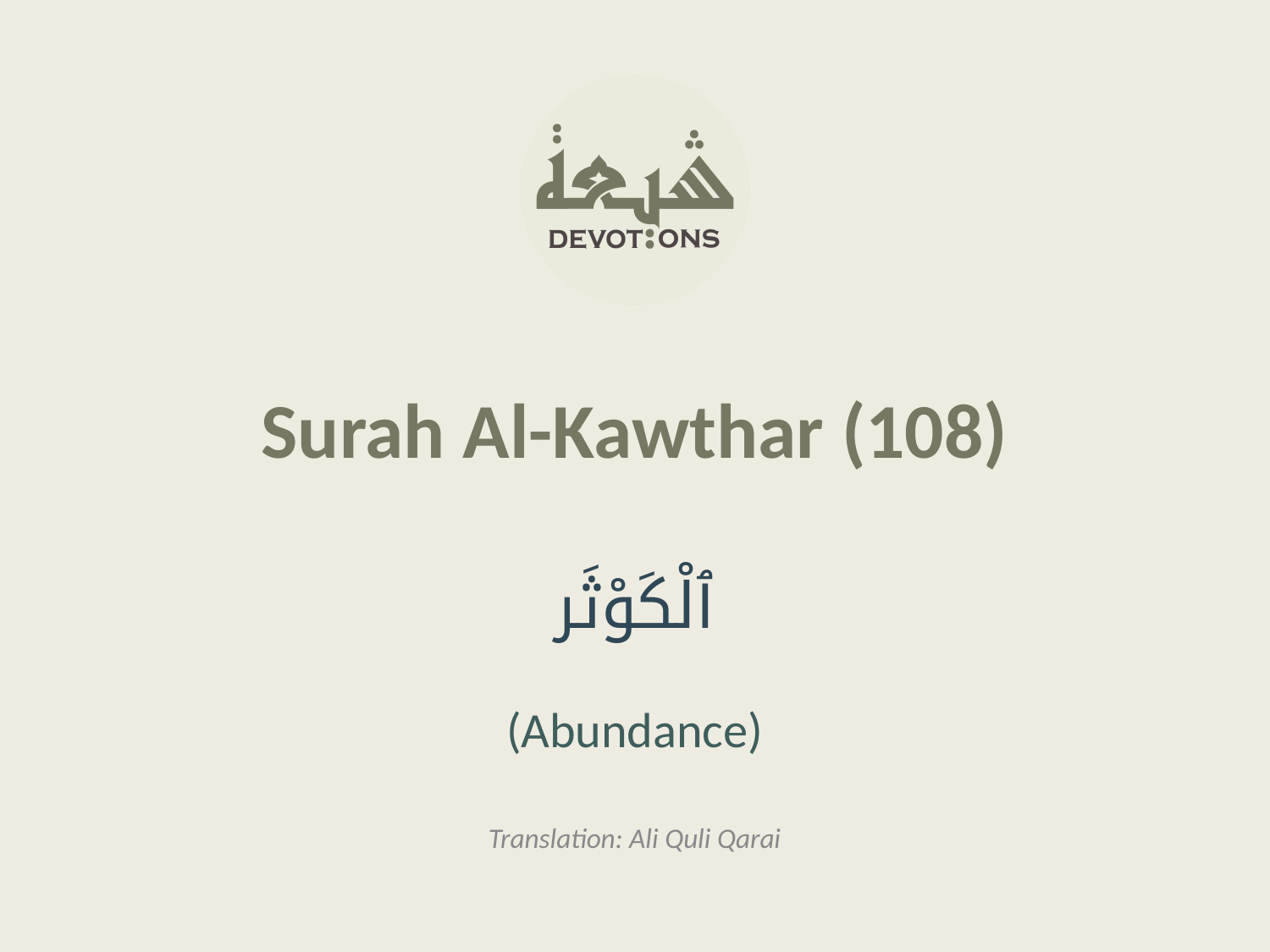

Surah Al-Kawthar (108)
ٱلْكَوْثَر
(Abundance)
Translation: Ali Quli Qarai